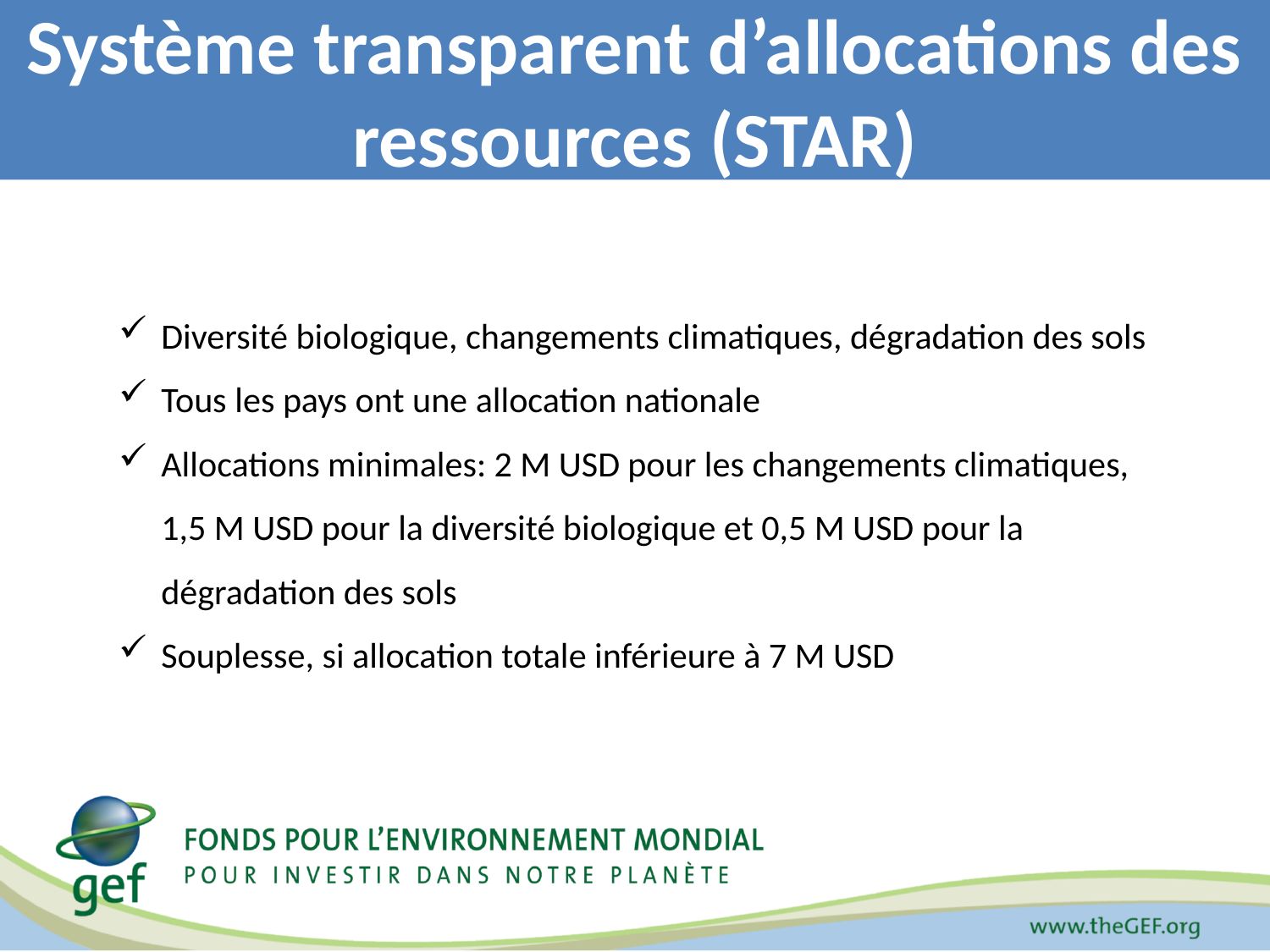

Système transparent d’allocations des ressources (STAR)
Diversité biologique, changements climatiques, dégradation des sols
Tous les pays ont une allocation nationale
Allocations minimales: 2 M USD pour les changements climatiques, 1,5 M USD pour la diversité biologique et 0,5 M USD pour la dégradation des sols
Souplesse, si allocation totale inférieure à 7 M USD